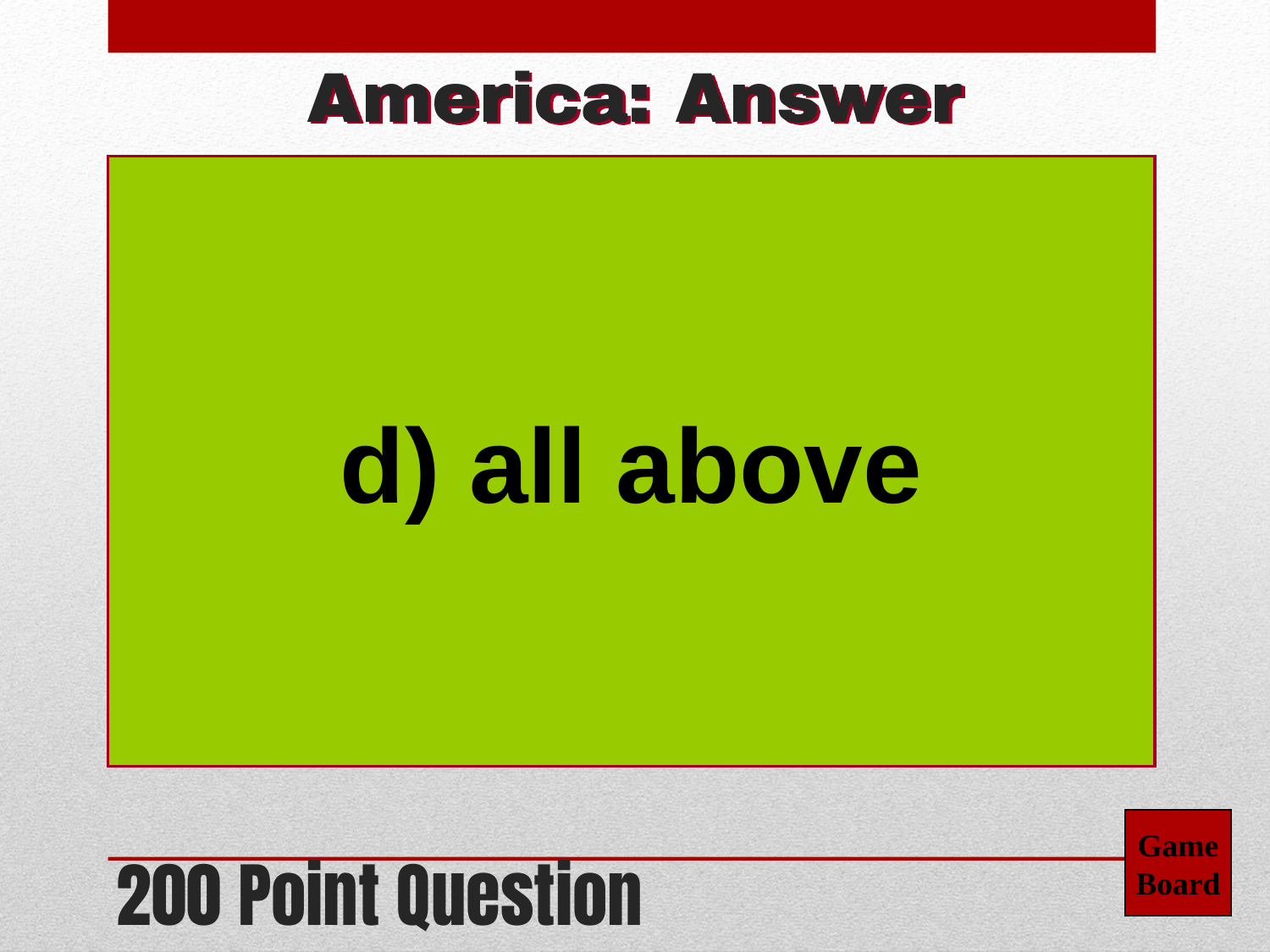

America: Answer
d) all above
Game
Board
200 Point Question